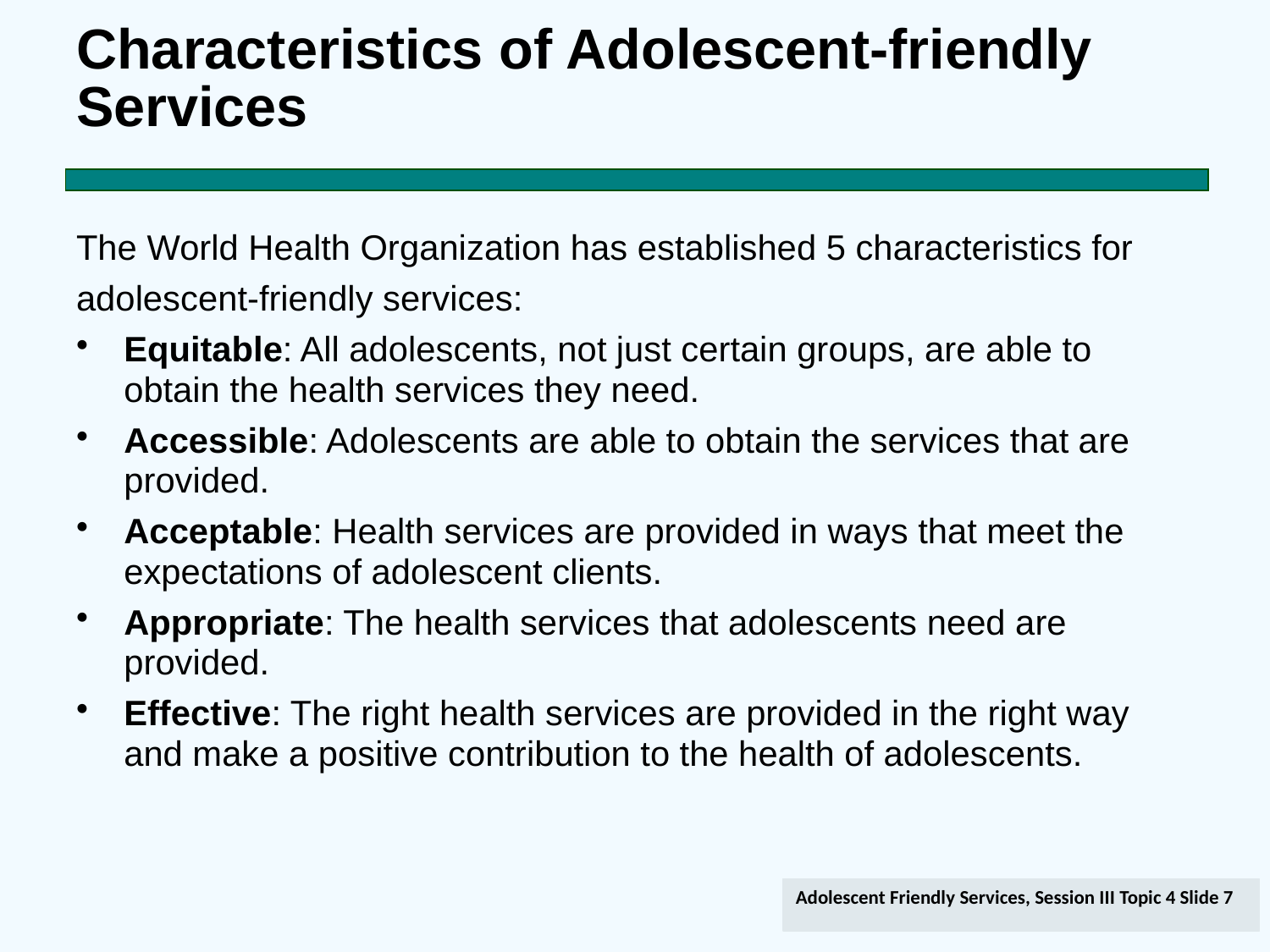

# Characteristics of Adolescent-friendly Services
The World Health Organization has established 5 characteristics for
adolescent-friendly services:
Equitable: All adolescents, not just certain groups, are able to obtain the health services they need.
Accessible: Adolescents are able to obtain the services that are provided.
Acceptable: Health services are provided in ways that meet the expectations of adolescent clients.
Appropriate: The health services that adolescents need are provided.
Effective: The right health services are provided in the right way and make a positive contribution to the health of adolescents.
Adolescent Friendly Services, Session III Topic 4 Slide 7